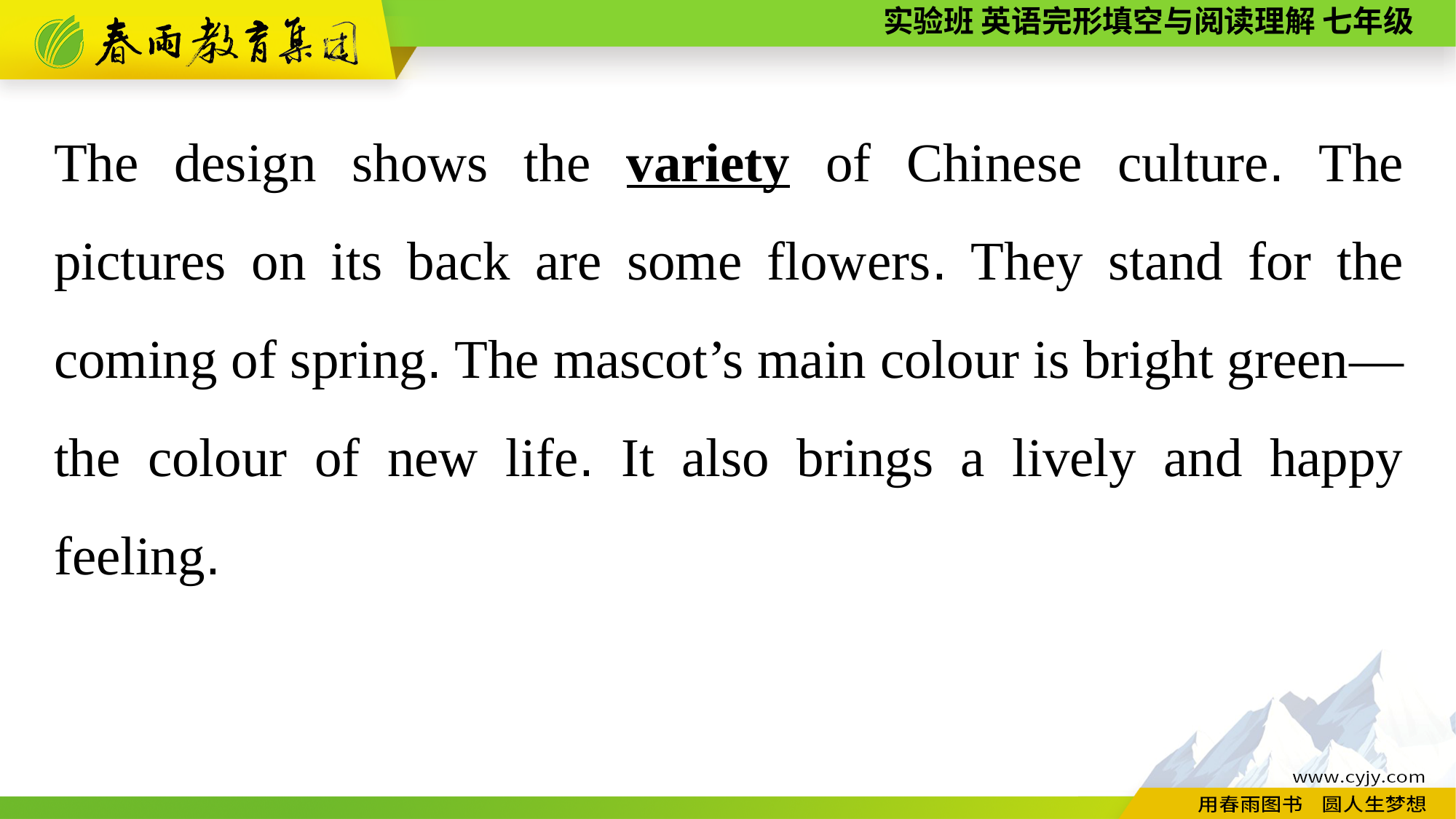

The design shows the variety of Chinese culture. The pictures on its back are some flowers. They stand for the coming of spring. The mascot’s main colour is bright green—the colour of new life. It also brings a lively and happy feeling.